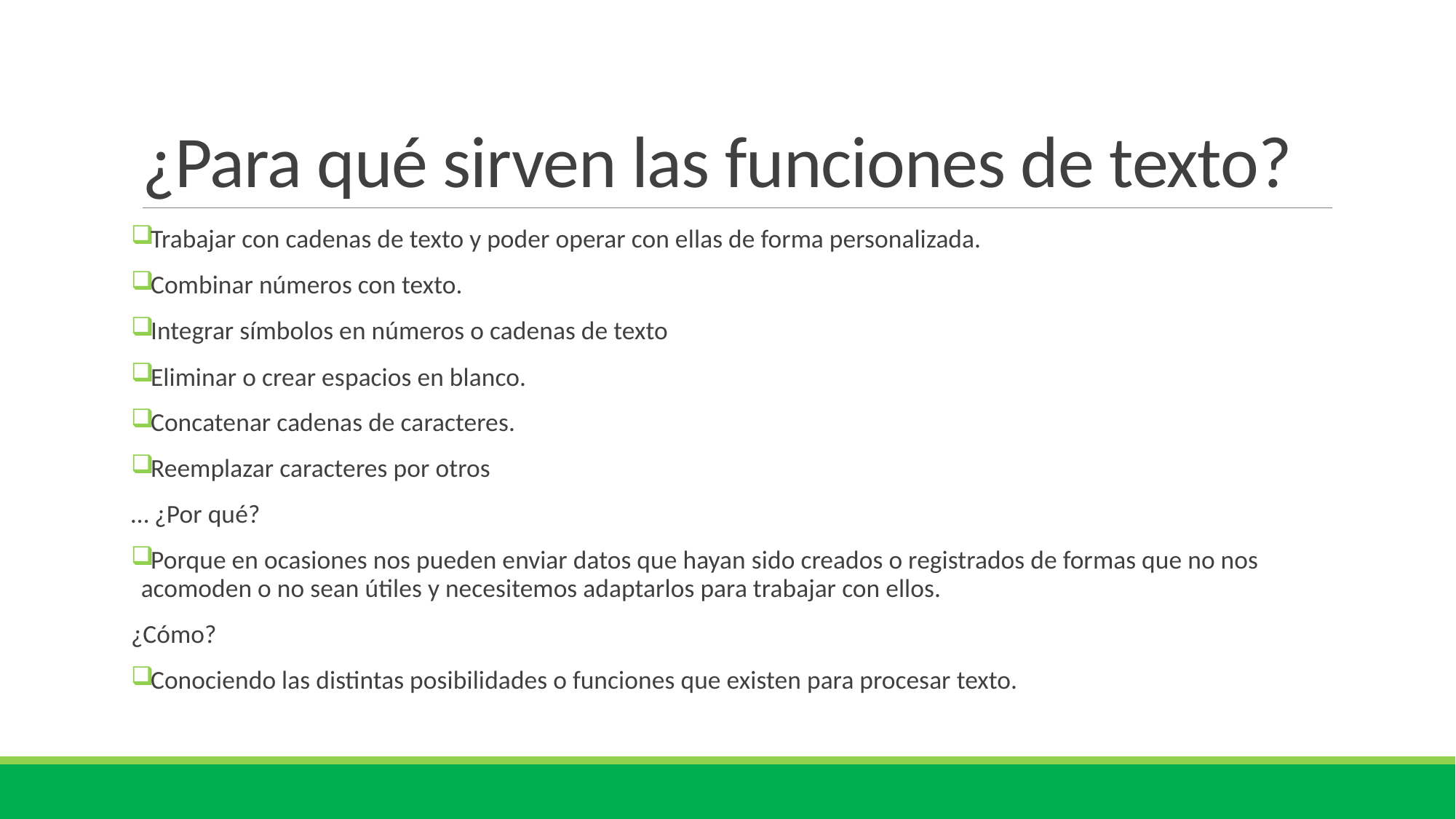

# ¿Para qué sirven las funciones de texto?
Trabajar con cadenas de texto y poder operar con ellas de forma personalizada.
Combinar números con texto.
Integrar símbolos en números o cadenas de texto
Eliminar o crear espacios en blanco.
Concatenar cadenas de caracteres.
Reemplazar caracteres por otros
… ¿Por qué?
Porque en ocasiones nos pueden enviar datos que hayan sido creados o registrados de formas que no nos acomoden o no sean útiles y necesitemos adaptarlos para trabajar con ellos.
¿Cómo?
Conociendo las distintas posibilidades o funciones que existen para procesar texto.